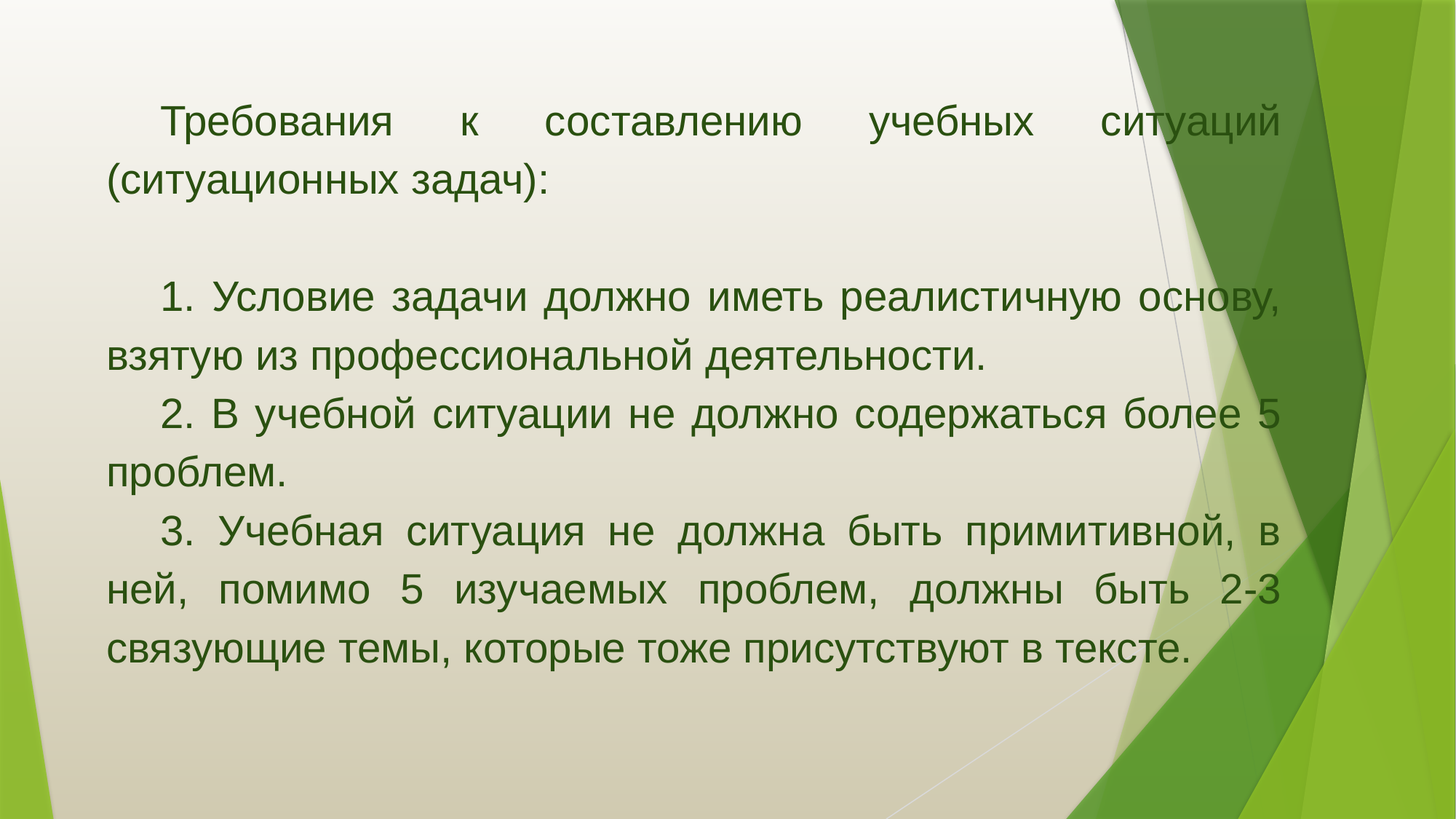

Требования к составлению учебных ситуаций (ситуационных задач):

1. Условие задачи должно иметь реалистичную основу, взятую из профессиональной деятельности.
2. В учебной ситуации не должно содержаться более 5 проблем.
3. Учебная ситуация не должна быть примитивной, в ней, помимо 5 изучаемых проблем, должны быть 2-3 связующие темы, которые тоже присутствуют в тексте.